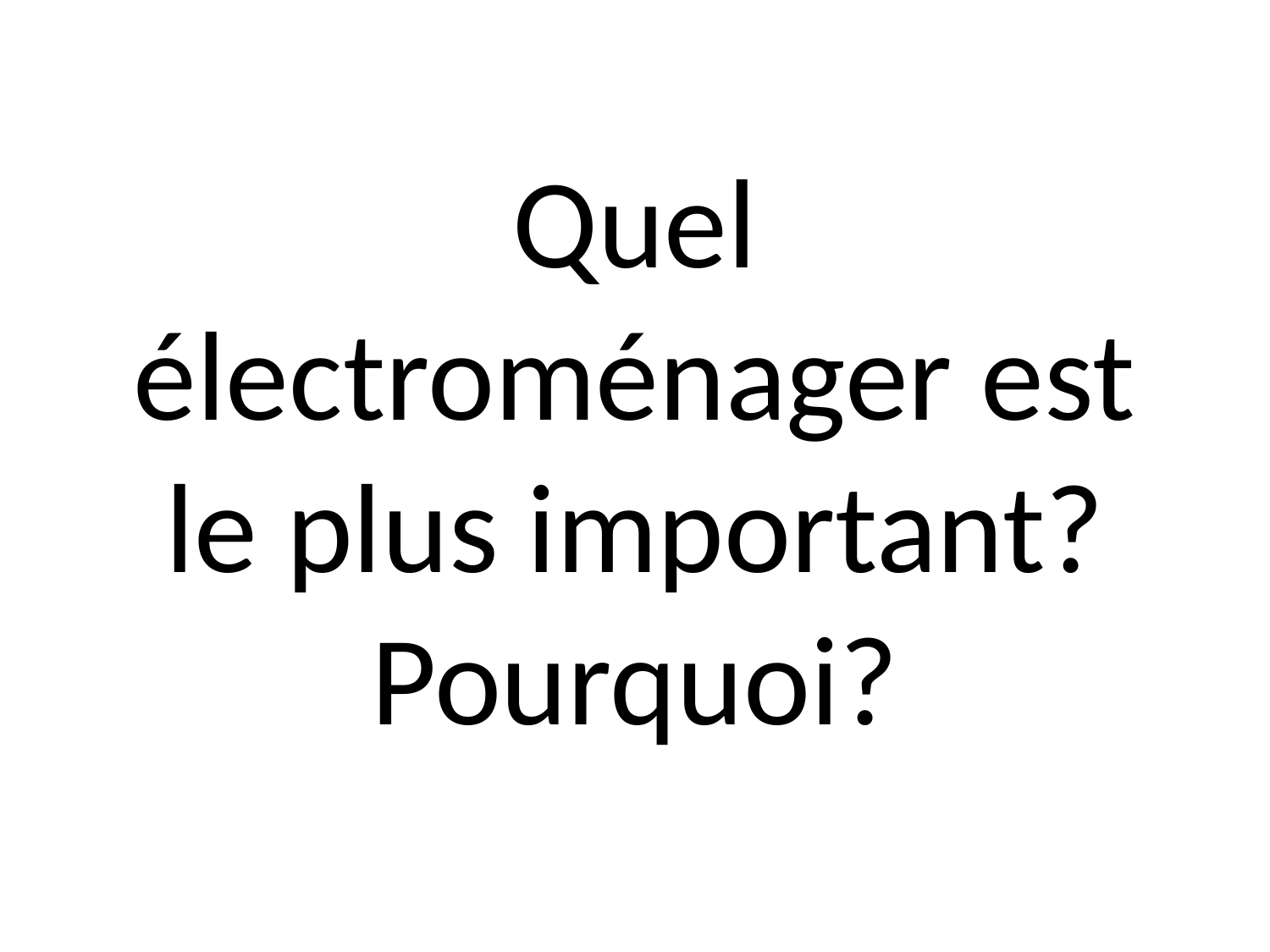

# Quel électroménager est le plus important? Pourquoi?